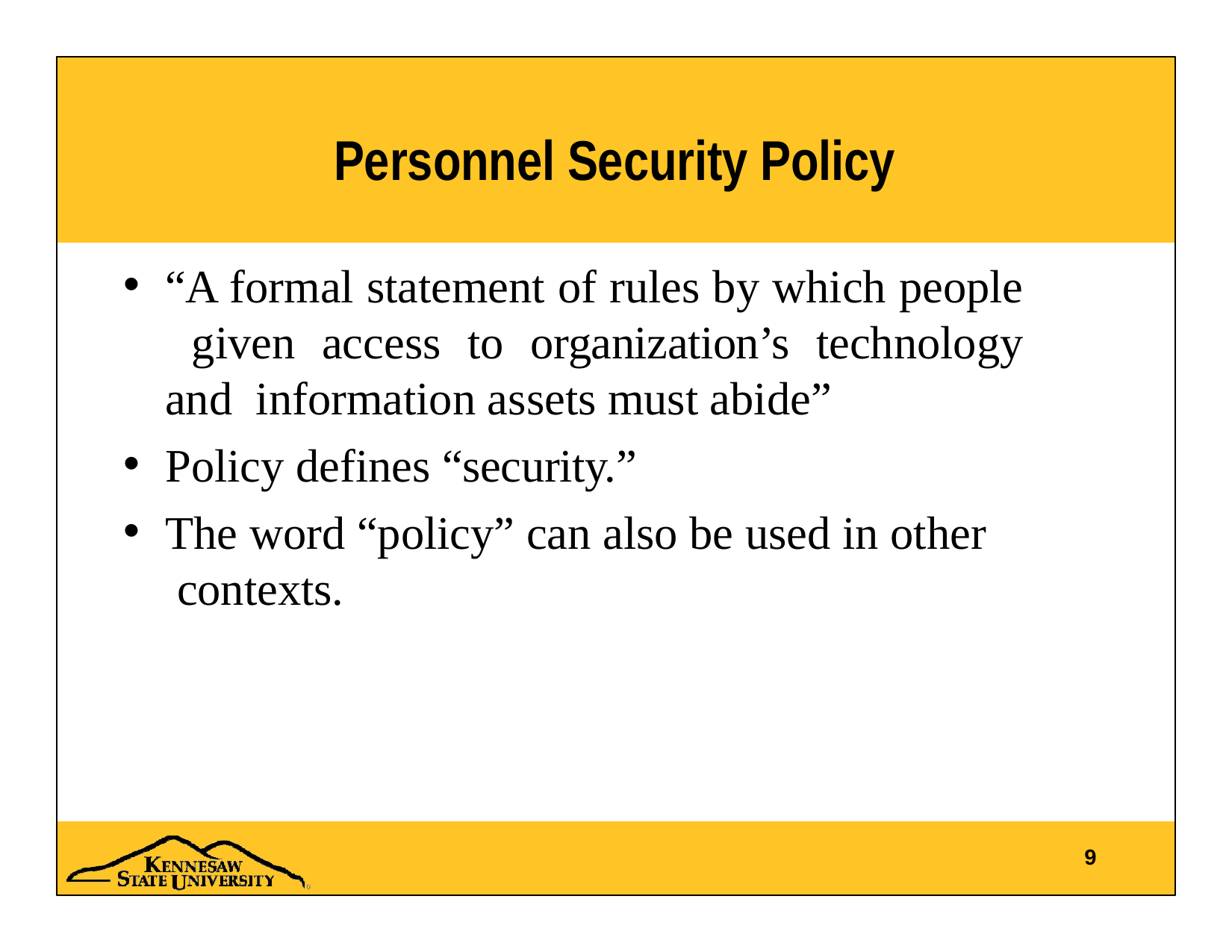

# Personnel Security Policy
“A formal statement of rules by which people  given access to organization’s technology and  information assets must abide”
Policy defines “security.”
The word “policy” can also be used in other  contexts.

9